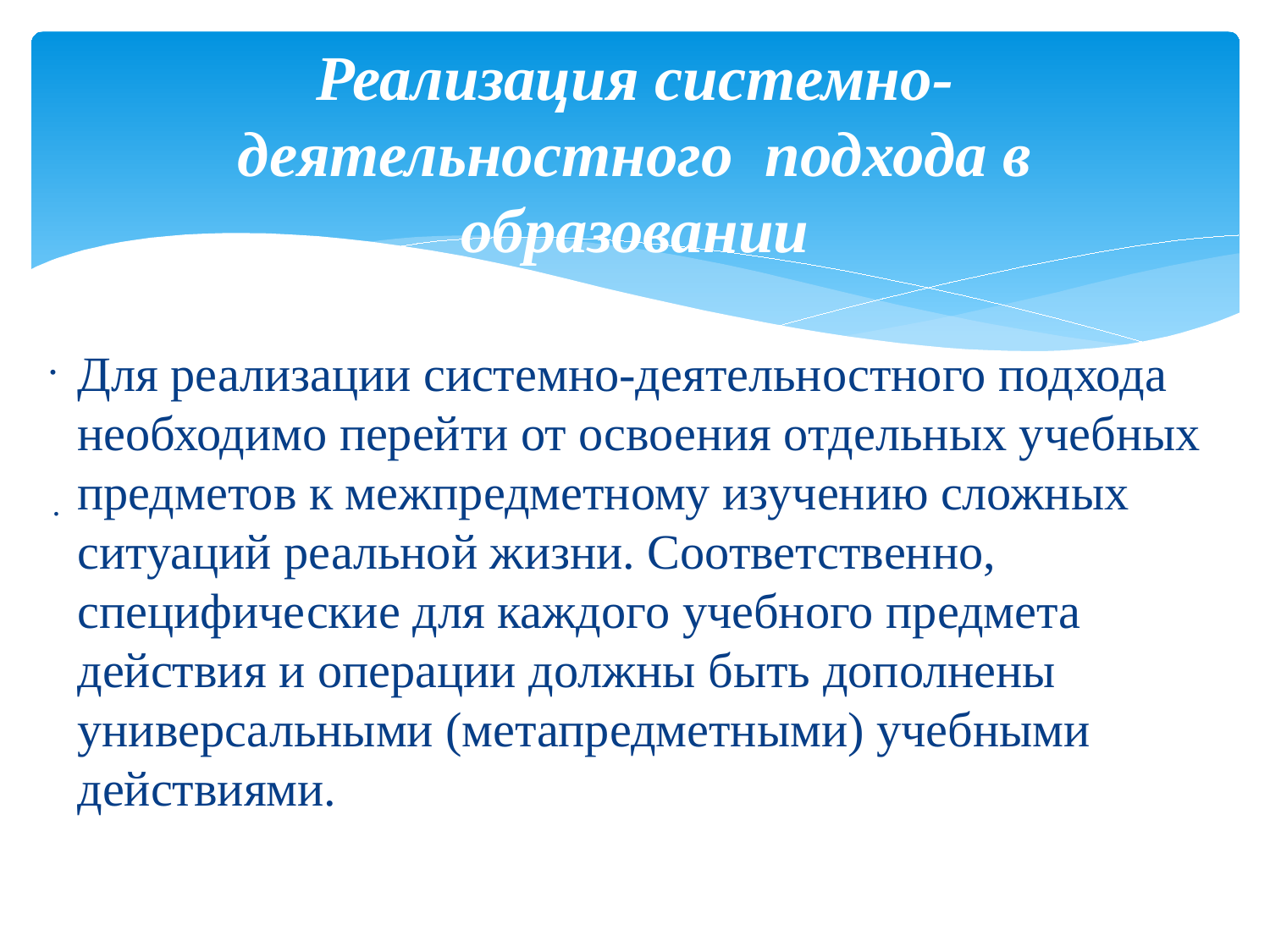

# Реализация системно- деятельностного  подхода в образовании
.
Для реализации системно-деятельностного подхода необходимо перейти от освоения отдельных учебных предметов к межпредметному изучению сложных ситуаций реальной жизни. Соответственно, специфические для каждого учебного предмета действия и операции должны быть дополнены универсальными (метапредметными) учебными действиями.
.